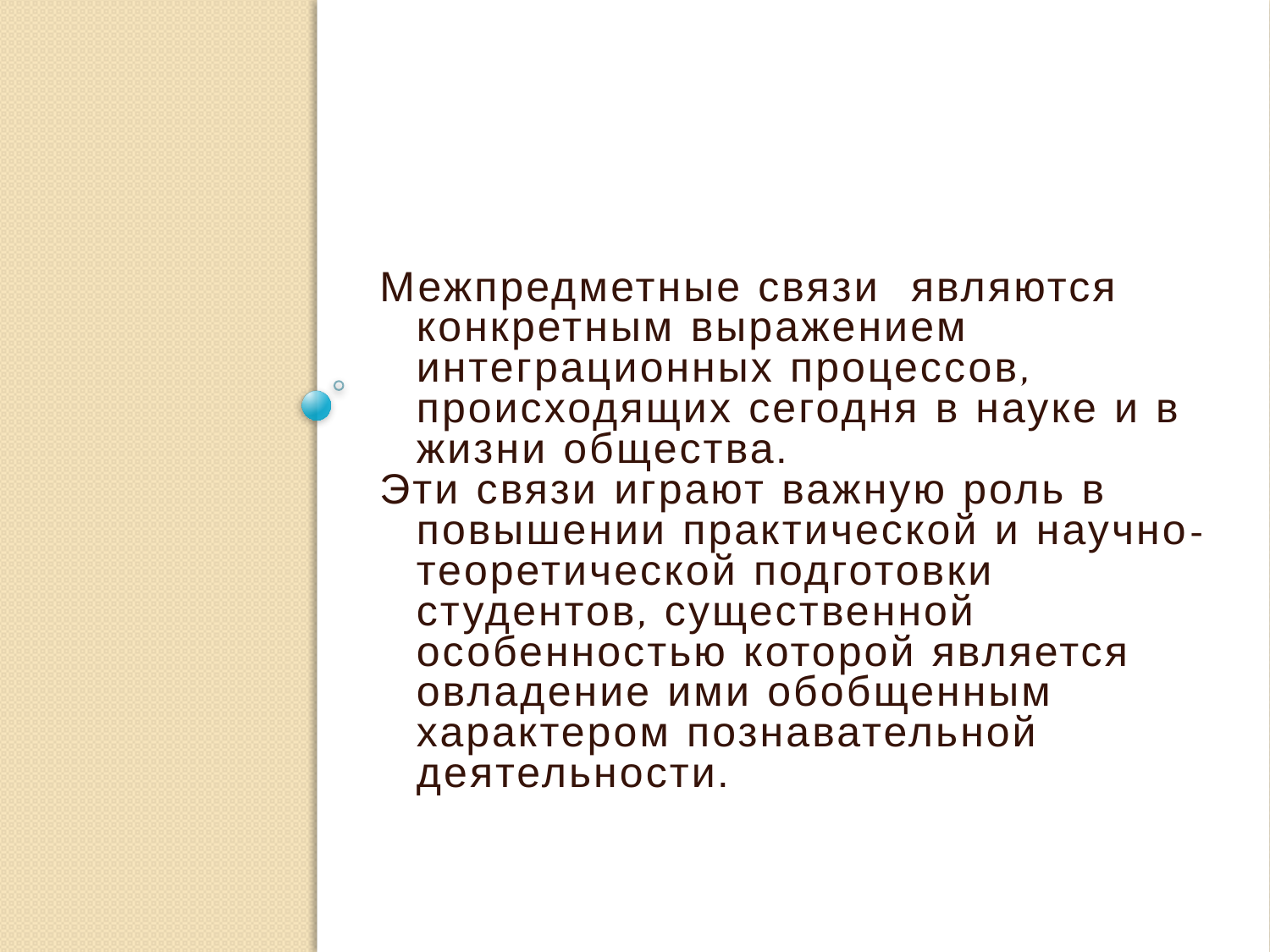

# Межпредметные связи
Межпредметные связи  являются конкретным выражением интеграционных процессов, происходящих сегодня в науке и в жизни общества.
Эти связи играют важную роль в повышении практической и научно-теоретической подготовки студентов, существенной особенностью которой является овладение ими обобщенным характером познавательной деятельности.